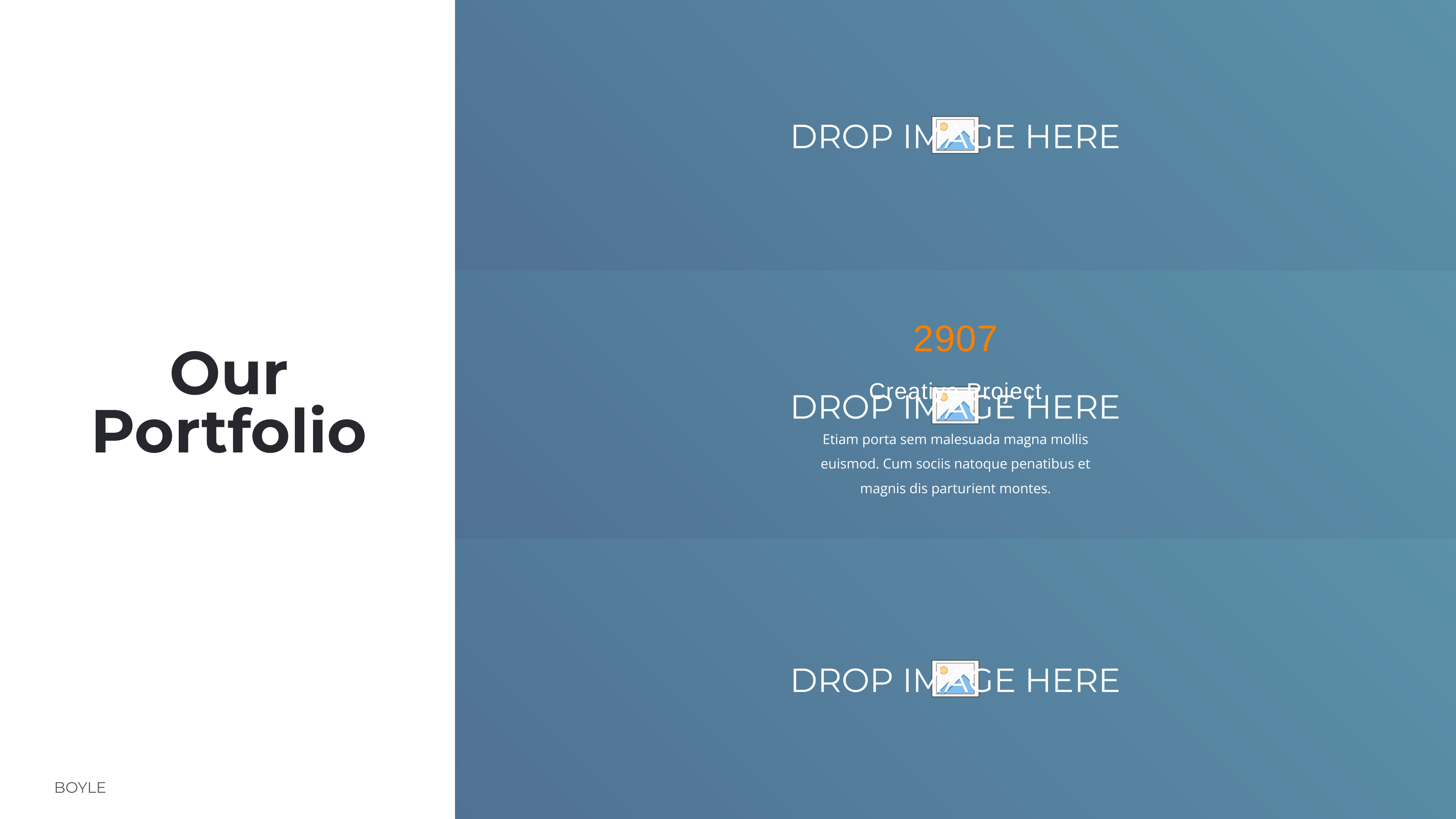

2907
Creative Project
Etiam porta sem malesuada magna mollis euismod. Cum sociis natoque penatibus et magnis dis parturient montes.
Our
Portfolio

BOYLE
47